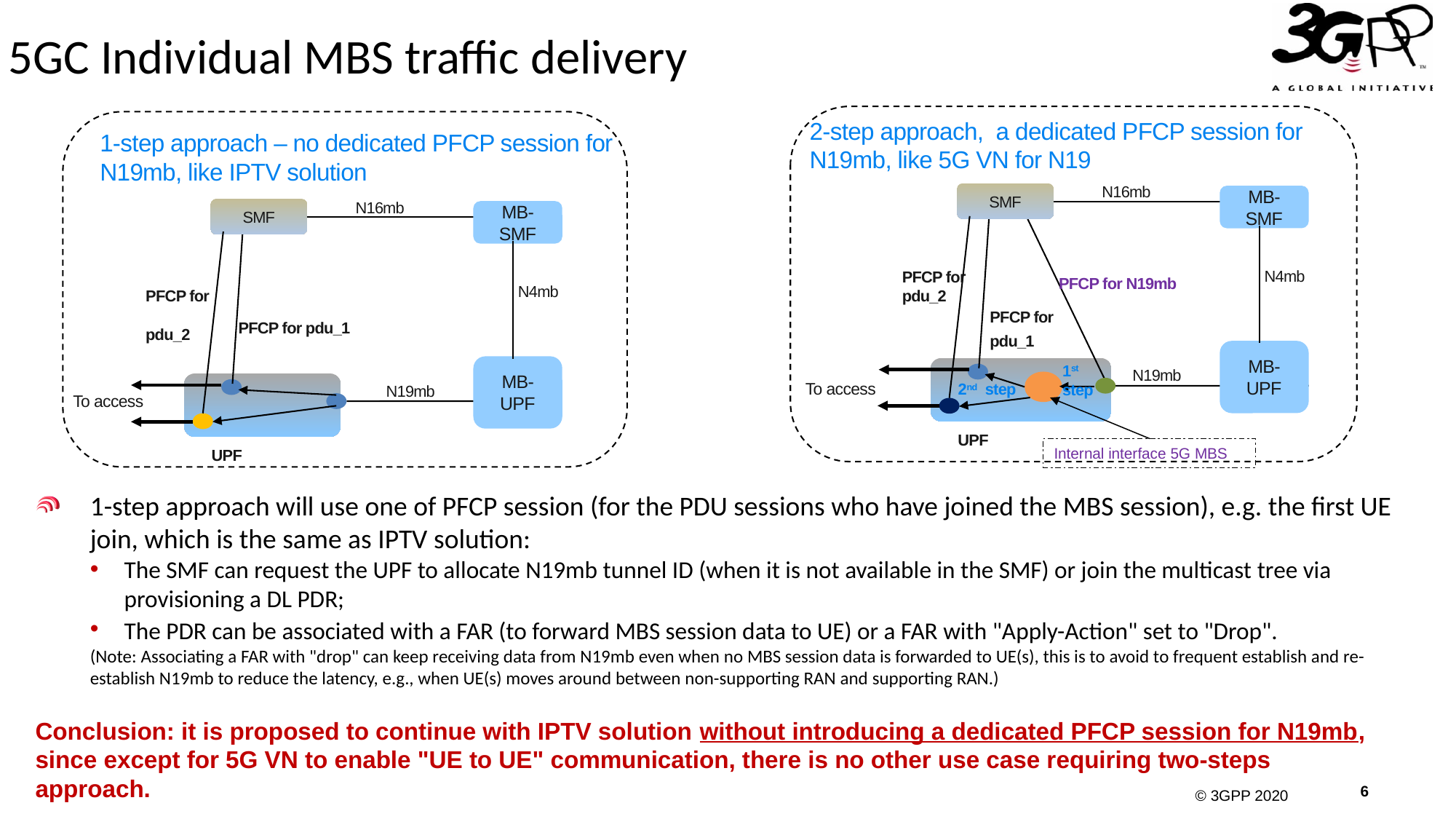

# 5GC Individual MBS traffic delivery

2-step approach,  a dedicated PFCP session for
N19mb, like 5G VN for N19
N16mb
SMF
MB-SMF
N4mb
PFCP for
pdu_2
PFCP for N19mb
PFCP for
pdu_1
MB-UPF
1st step

N19mb

To access
2nd  step

UPF
Internal interface 5G MBS

1-step approach – no dedicated PFCP session for N19mb, like IPTV solution
N16mb
SMF
MB-SMF
N4mb
PFCP for
pdu_2
PFCP for pdu_1
MB-UPF

N19mb

To access

UPF
1-step approach will use one of PFCP session (for the PDU sessions who have joined the MBS session), e.g. the first UE join, which is the same as IPTV solution:
The SMF can request the UPF to allocate N19mb tunnel ID (when it is not available in the SMF) or join the multicast tree via provisioning a DL PDR;
The PDR can be associated with a FAR (to forward MBS session data to UE) or a FAR with "Apply-Action" set to "Drop".
(Note: Associating a FAR with "drop" can keep receiving data from N19mb even when no MBS session data is forwarded to UE(s), this is to avoid to frequent establish and re-establish N19mb to reduce the latency, e.g., when UE(s) moves around between non-supporting RAN and supporting RAN.)
Conclusion: it is proposed to continue with IPTV solution without introducing a dedicated PFCP session for N19mb, since except for 5G VN to enable "UE to UE" communication, there is no other use case requiring two-steps approach.